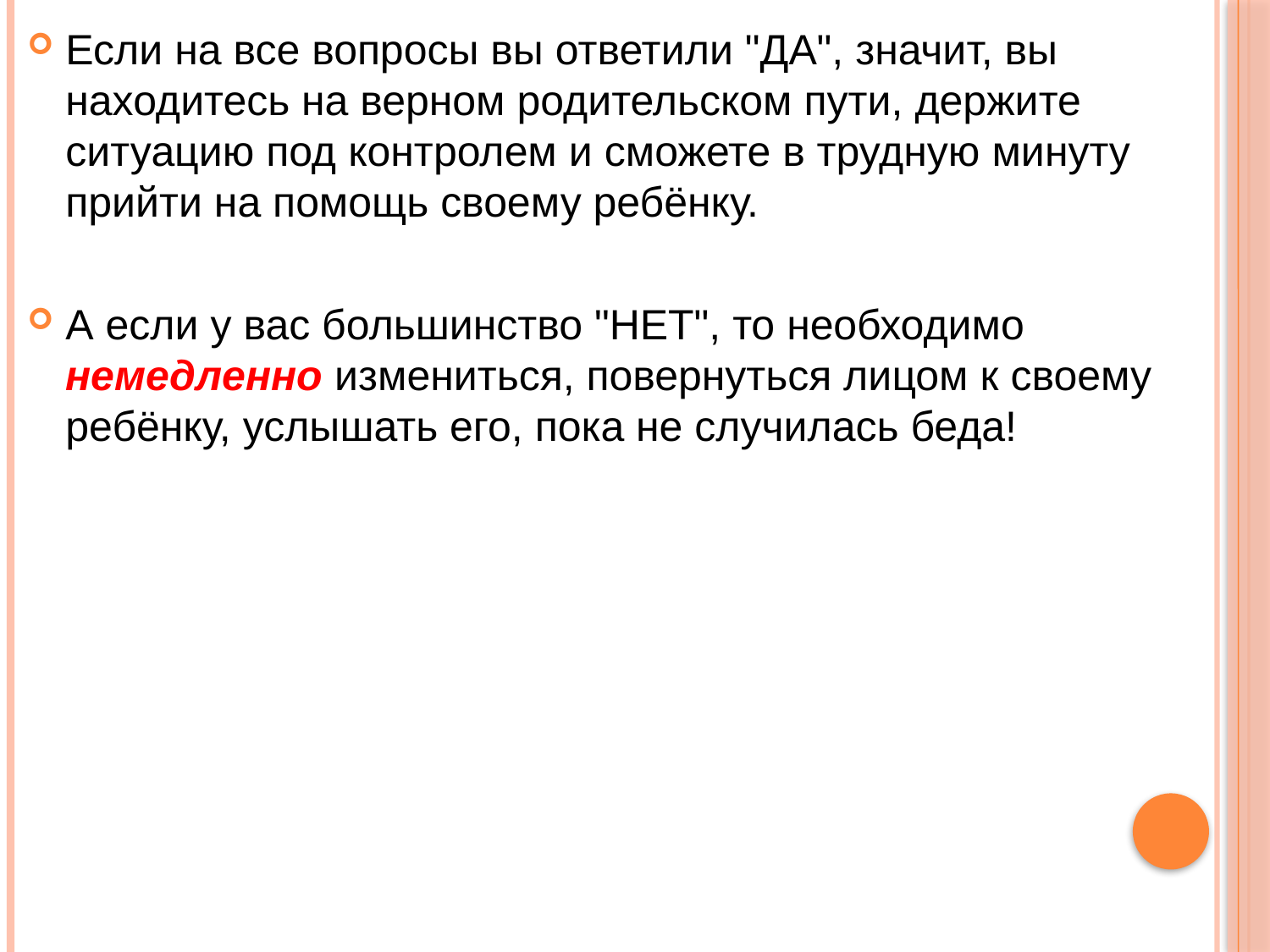

Если на все вопросы вы ответили "ДА", значит, вы находитесь на верном родительском пути, держите ситуацию под контролем и сможете в трудную минуту прийти на помощь своему ребёнку.

А если у вас большинство "НЕТ", то необходимо немедленно измениться, повернуться лицом к своему ребёнку, услышать его, пока не случилась беда!